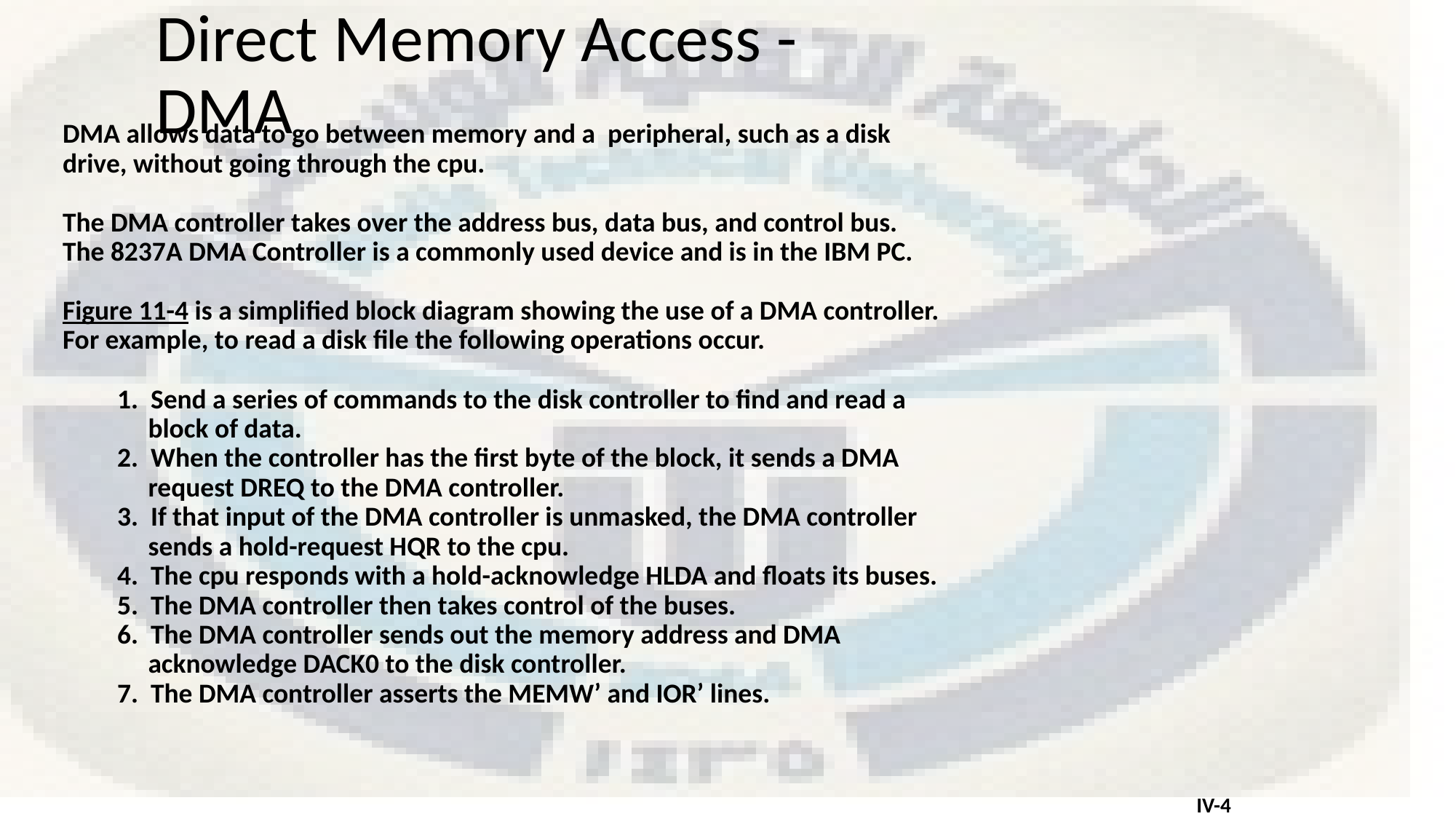

# Direct Memory Access - DMA
DMA allows data to go between memory and a  peripheral, such as a disk
drive, without going through the cpu.

The DMA controller takes over the address bus, data bus, and control bus.
The 8237A DMA Controller is a commonly used device and is in the IBM PC.

Figure 11-4 is a simplified block diagram showing the use of a DMA controller.
For example, to read a disk file the following operations occur.

1.  Send a series of commands to the disk controller to find and read a
     block of data.
2.  When the controller has the first byte of the block, it sends a DMA
     request DREQ to the DMA controller.
3.  If that input of the DMA controller is unmasked, the DMA controller
     sends a hold-request HQR to the cpu.
4.  The cpu responds with a hold-acknowledge HLDA and floats its buses.
5.  The DMA controller then takes control of the buses.
6.  The DMA controller sends out the memory address and DMA
     acknowledge DACK0 to the disk controller.
7.  The DMA controller asserts the MEMW’ and IOR’ lines.

IV-4